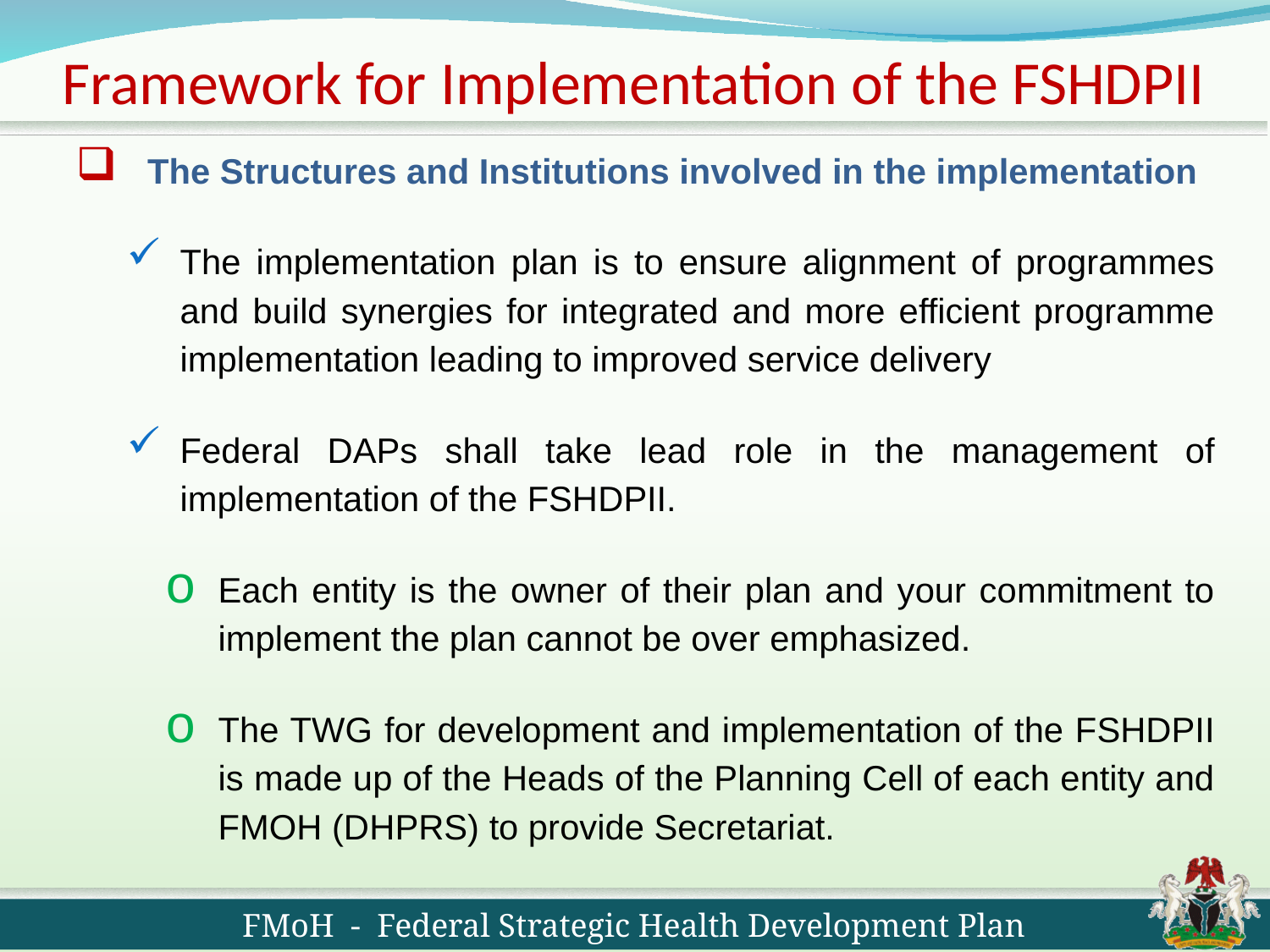

# Framework for Implementation of the FSHDPII
The Structures and Institutions involved in the implementation
The implementation plan is to ensure alignment of programmes and build synergies for integrated and more efficient programme implementation leading to improved service delivery
Federal DAPs shall take lead role in the management of implementation of the FSHDPII.
Each entity is the owner of their plan and your commitment to implement the plan cannot be over emphasized.
The TWG for development and implementation of the FSHDPII is made up of the Heads of the Planning Cell of each entity and FMOH (DHPRS) to provide Secretariat.